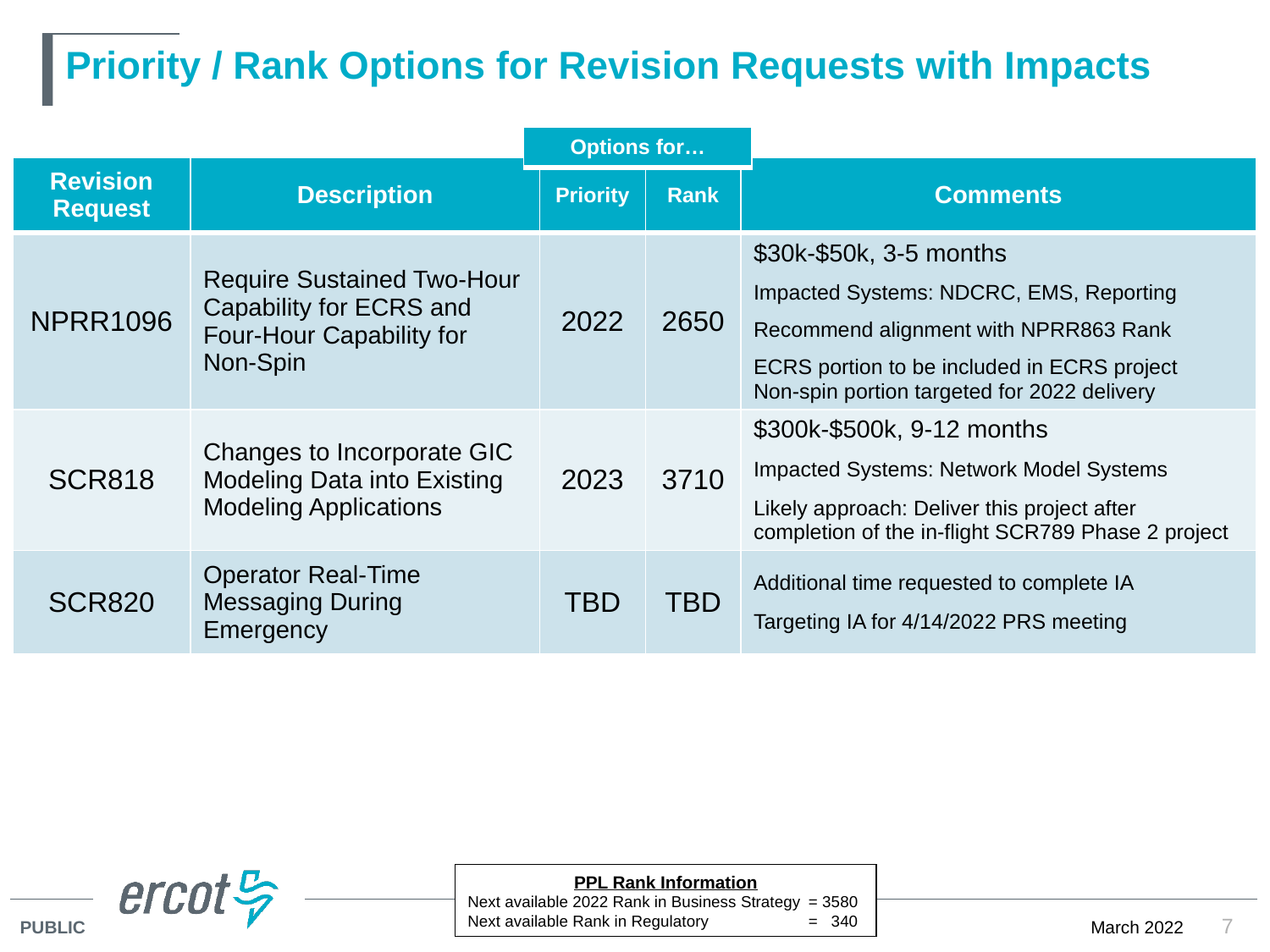

# Priority / Rank Options for Revision Requests with Impacts
| Options for… |
| --- |
| Revision Request | Description | Priority | Rank | Comments |
| --- | --- | --- | --- | --- |
| NPRR1096 | Require Sustained Two-Hour Capability for ECRS and Four-Hour Capability for Non-Spin | 2022 | 2650 | $30k-$50k, 3-5 months Impacted Systems: NDCRC, EMS, Reporting Recommend alignment with NPRR863 Rank ECRS portion to be included in ECRS project Non-spin portion targeted for 2022 delivery |
| SCR818 | Changes to Incorporate GIC Modeling Data into Existing Modeling Applications | 2023 | 3710 | $300k-$500k, 9-12 months Impacted Systems: Network Model Systems Likely approach: Deliver this project after completion of the in-flight SCR789 Phase 2 project |
| SCR820 | Operator Real-Time Messaging During Emergency | TBD | TBD | Additional time requested to complete IA Targeting IA for 4/14/2022 PRS meeting |
PPL Rank Information
Next available 2022 Rank in Business Strategy 	= 3580
Next available Rank in Regulatory	=   340
7